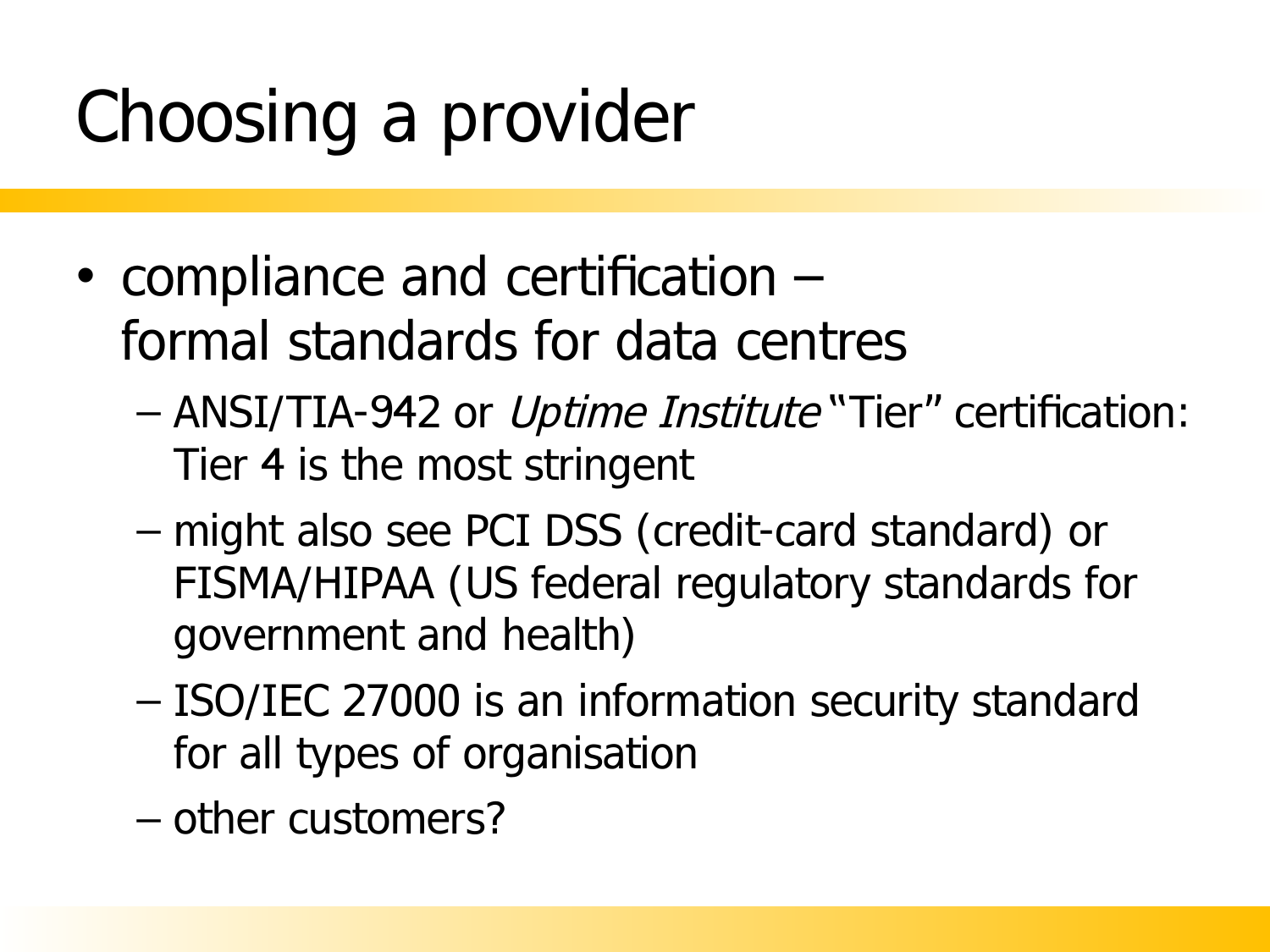

# Choosing a provider
compliance and certification –
formal standards for data centres
ANSI/TIA-942 or Uptime Institute “Tier” certification: Tier 4 is the most stringent
might also see PCI DSS (credit-card standard) or FISMA/HIPAA (US federal regulatory standards for government and health)
ISO/IEC 27000 is an information security standard for all types of organisation
other customers?